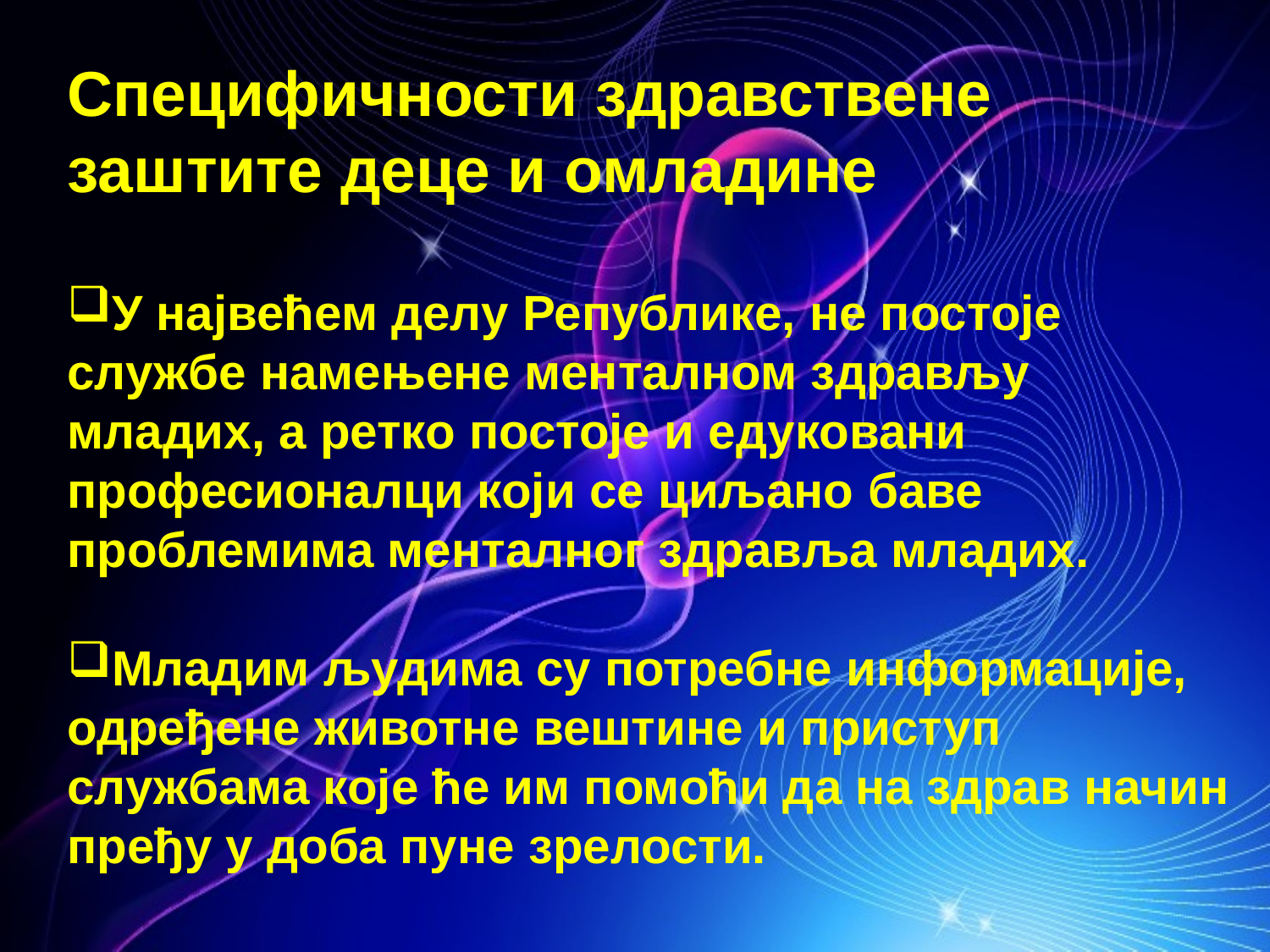

Специфичности здравствене заштите деце и омладине

У највећем делу Републике, не постоје службе намењене менталном здрављу младих, а ретко постоје и едуковани професионалци који се циљано баве проблемима менталног здравља младих.

Младим људима су потребне информације, одређене животне вештине и приступ службама које ће им помоћи да на здрав начин пређу у доба пуне зрелости.